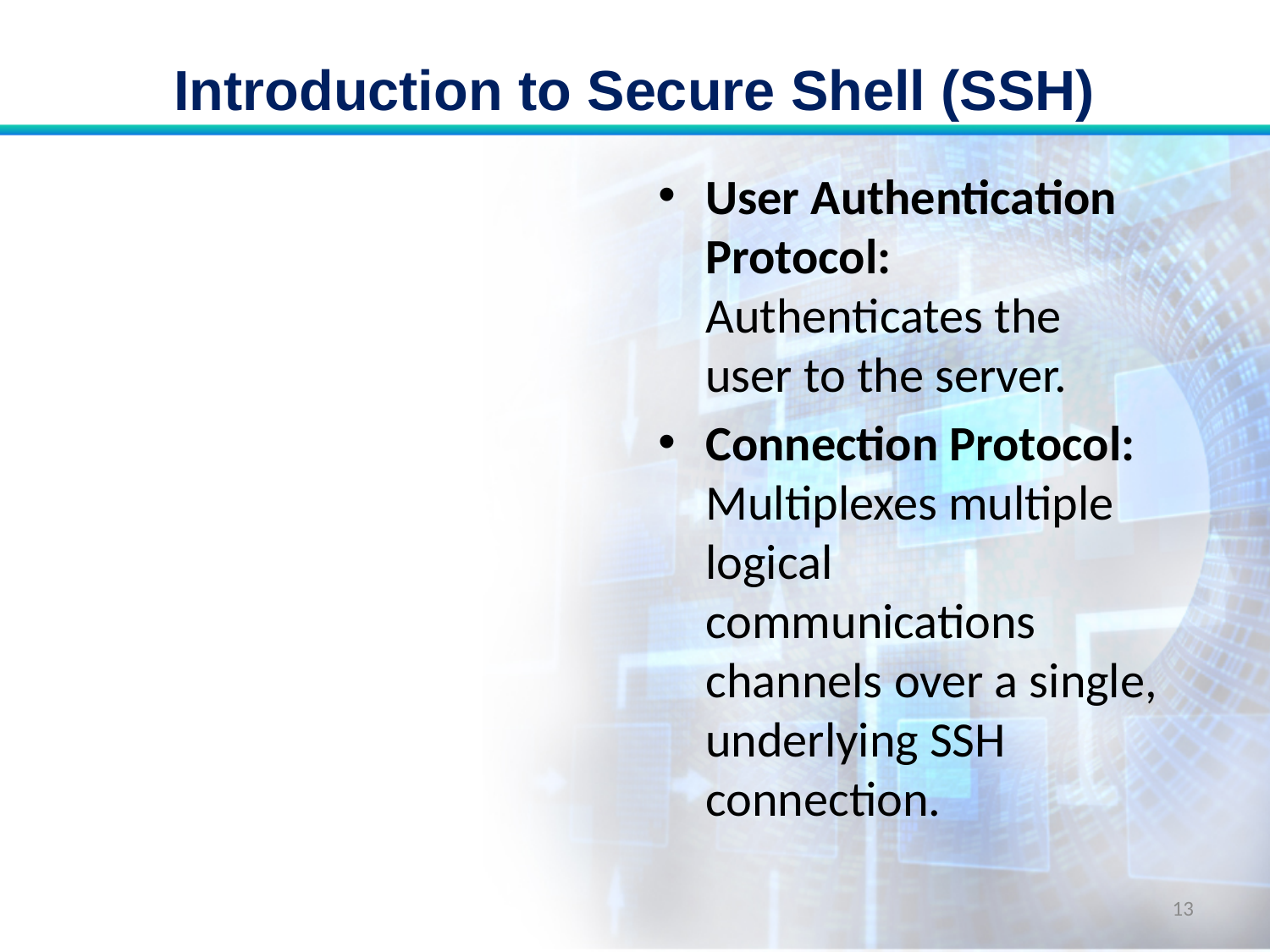

# Introduction to Secure Shell (SSH)
User Authentication Protocol: Authenticates the user to the server.
Connection Protocol: Multiplexes multiple logical communications channels over a single, underlying SSH connection.
13